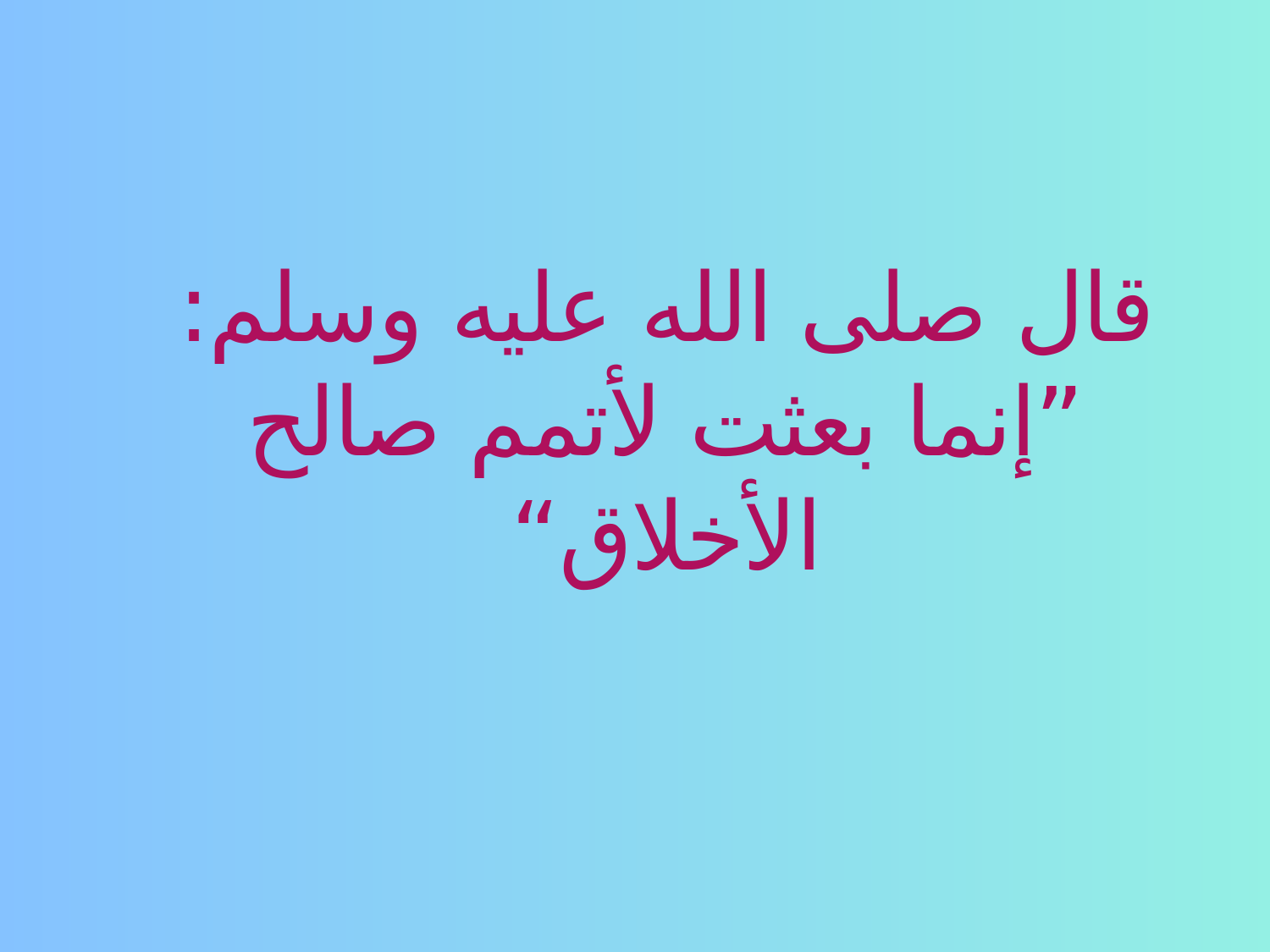

# قال صلى الله عليه وسلم: ”إنما بعثت لأتمم صالح الأخلاق“